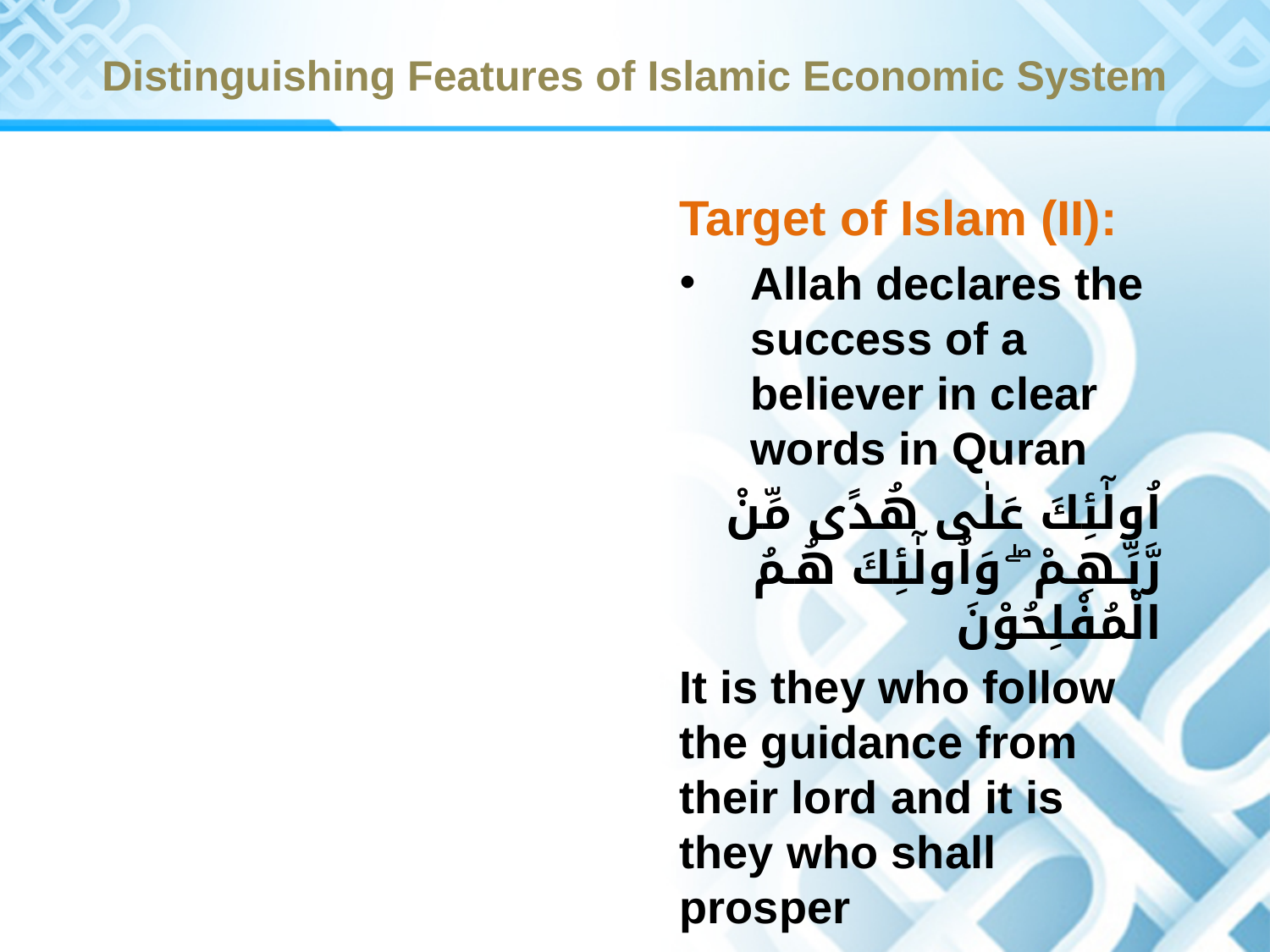

Distinguishing Features of Islamic Economic System
Target of Islam (II):
Allah declares the success of a believer in clear words in Quran
اُولٰٓئِكَ عَلٰى هُدًى مِّنْ رَّبِّـهِـمْ ۖ وَاُولٰٓئِكَ هُـمُ الْمُفْلِحُوْنَ
It is they who follow the guidance from their lord and it is they who shall prosper